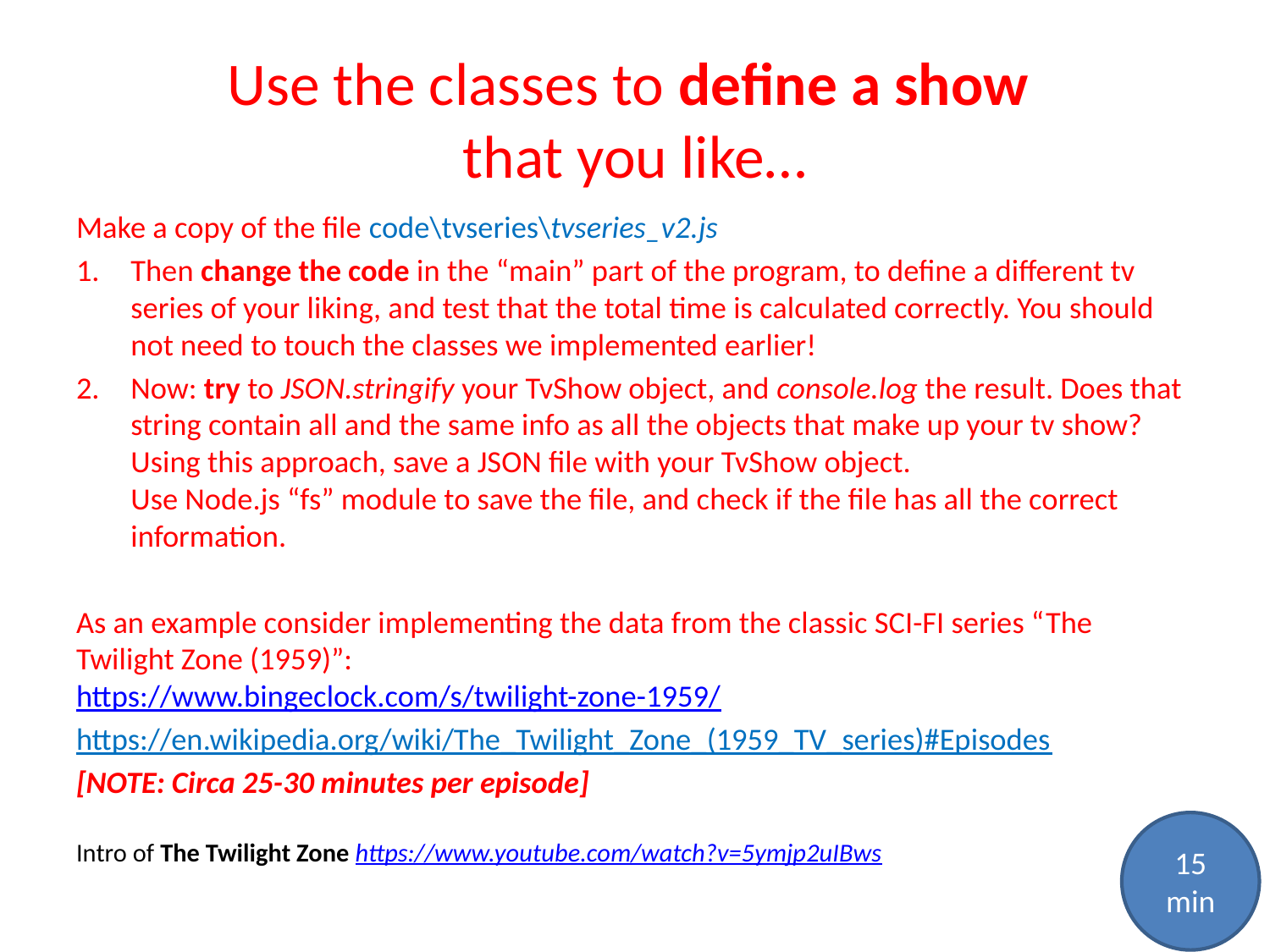

# Use the classes to define a show that you like…
Make a copy of the file code\tvseries\tvseries_v2.js
Then change the code in the “main” part of the program, to define a different tv series of your liking, and test that the total time is calculated correctly. You should not need to touch the classes we implemented earlier!
Now: try to JSON.stringify your TvShow object, and console.log the result. Does that string contain all and the same info as all the objects that make up your tv show?
Using this approach, save a JSON file with your TvShow object.
Use Node.js “fs” module to save the file, and check if the file has all the correct information.

As an example consider implementing the data from the classic SCI-FI series “The Twilight Zone (1959)”:
https://www.bingeclock.com/s/twilight-zone-1959/
https://en.wikipedia.org/wiki/The_Twilight_Zone_(1959_TV_series)#Episodes
[NOTE: Circa 25-30 minutes per episode]
Intro of The Twilight Zone https://www.youtube.com/watch?v=5ymjp2uIBws
15 min